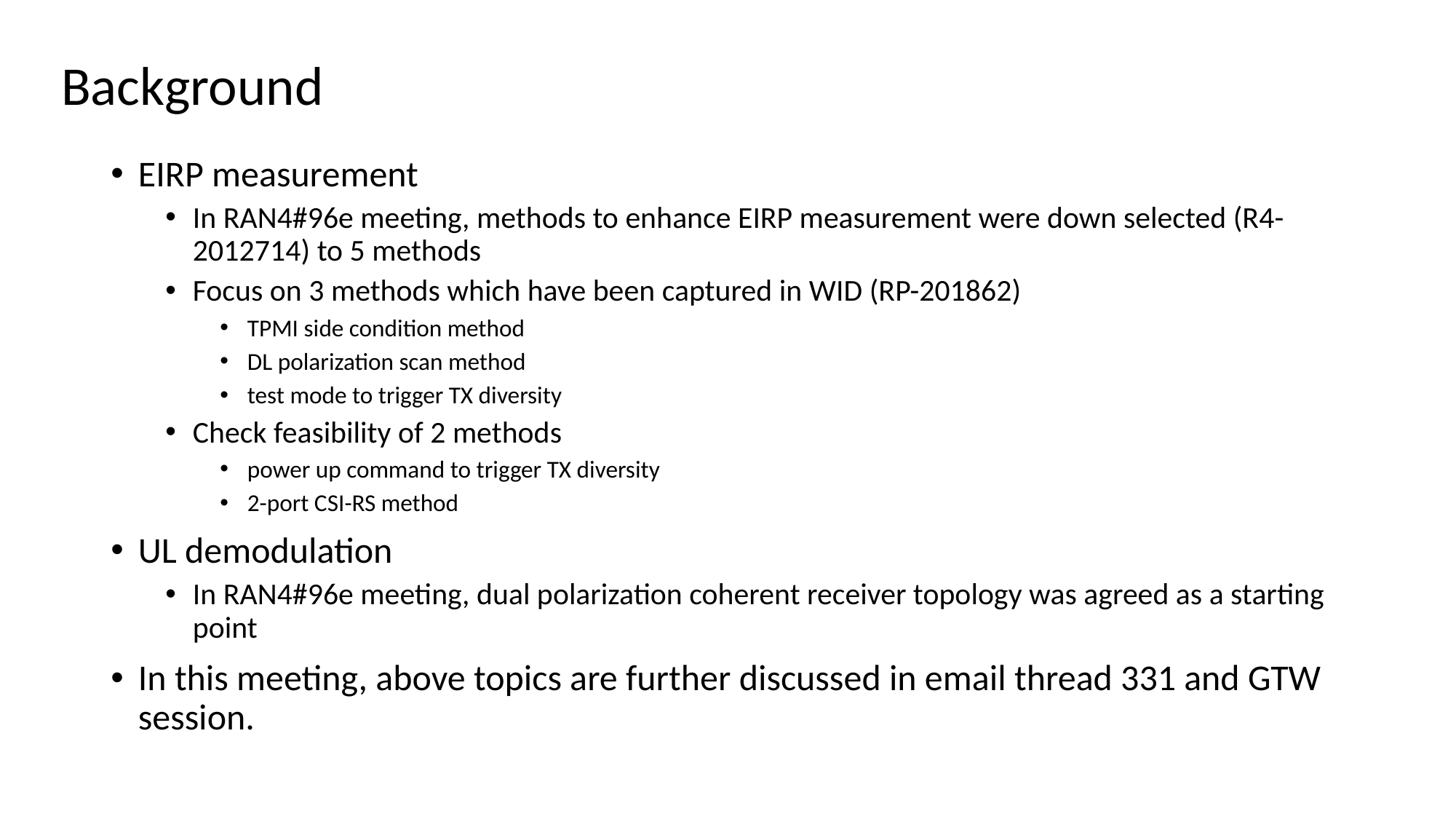

# Background
EIRP measurement
In RAN4#96e meeting, methods to enhance EIRP measurement were down selected (R4-2012714) to 5 methods
Focus on 3 methods which have been captured in WID (RP-201862)
TPMI side condition method
DL polarization scan method
test mode to trigger TX diversity
Check feasibility of 2 methods
power up command to trigger TX diversity
2-port CSI-RS method
UL demodulation
In RAN4#96e meeting, dual polarization coherent receiver topology was agreed as a starting point
In this meeting, above topics are further discussed in email thread 331 and GTW session.